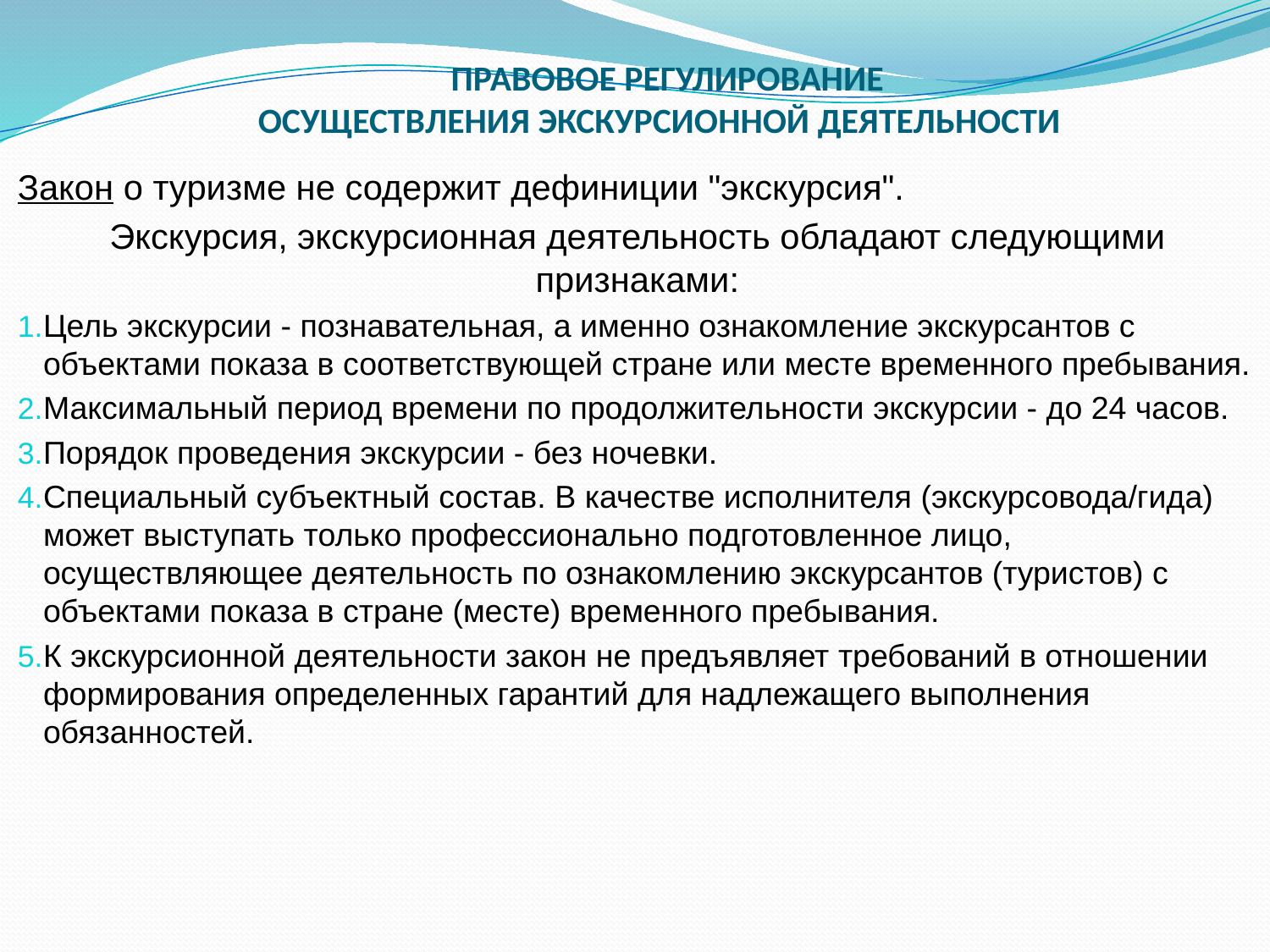

ПРАВОВОЕ РЕГУЛИРОВАНИЕ
ОСУЩЕСТВЛЕНИЯ ЭКСКУРСИОННОЙ ДЕЯТЕЛЬНОСТИ
Закон о туризме не содержит дефиниции "экскурсия".
Экскурсия, экскурсионная деятельность обладают следующими признаками:
Цель экскурсии - познавательная, а именно ознакомление экскурсантов с объектами показа в соответствующей стране или месте временного пребывания.
Максимальный период времени по продолжительности экскурсии - до 24 часов.
Порядок проведения экскурсии - без ночевки.
Специальный субъектный состав. В качестве исполнителя (экскурсовода/гида) может выступать только профессионально подготовленное лицо, осуществляющее деятельность по ознакомлению экскурсантов (туристов) с объектами показа в стране (месте) временного пребывания.
К экскурсионной деятельности закон не предъявляет требований в отношении формирования определенных гарантий для надлежащего выполнения обязанностей.